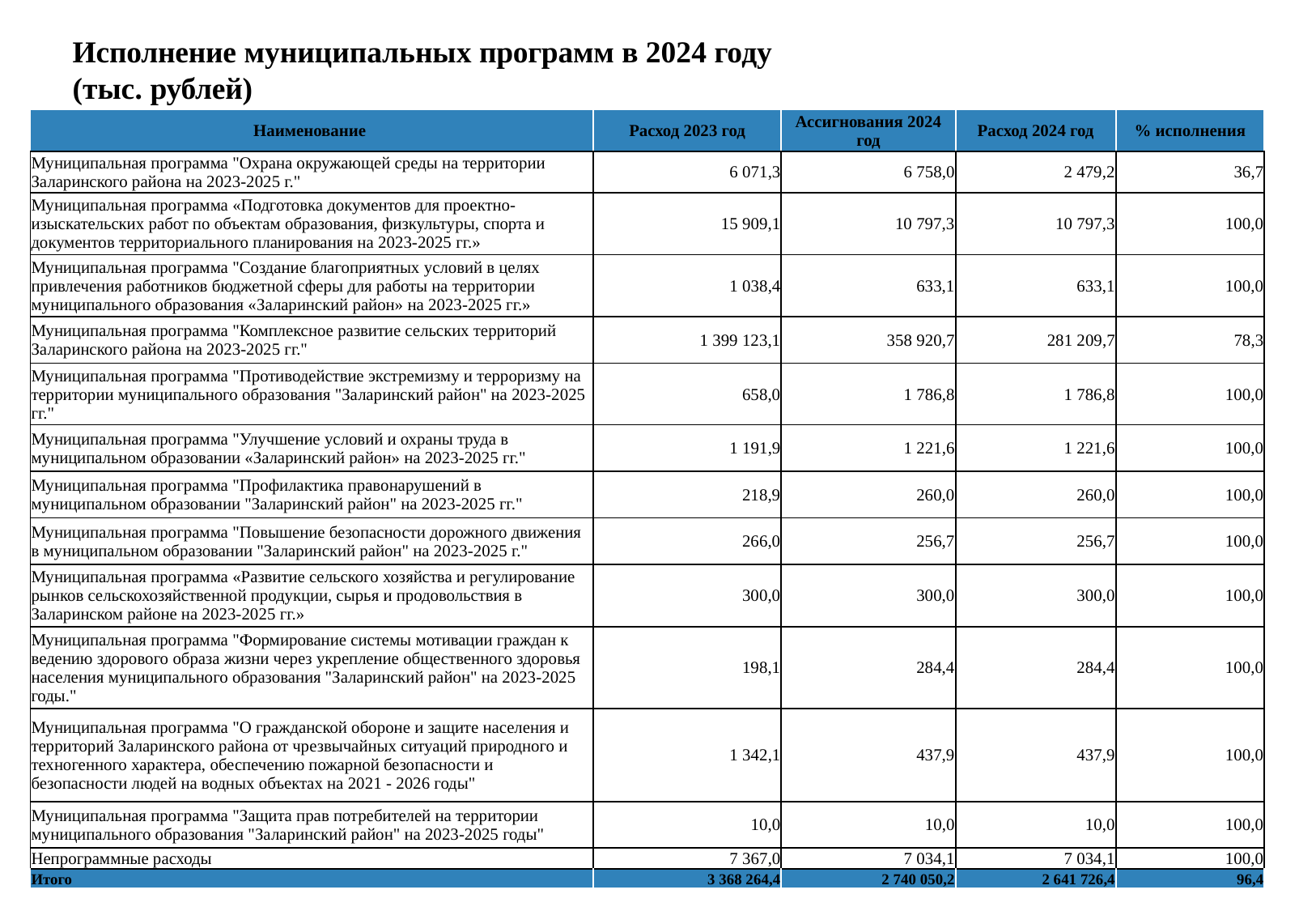

Исполнение муниципальных программ в 2024 году (тыс. рублей)
| Наименование | Расход 2023 год | Ассигнования 2024 год | Расход 2024 год | % исполнения |
| --- | --- | --- | --- | --- |
| Муниципальная программа "Охрана окружающей среды на территории Заларинского района на 2023-2025 г." | 6 071,3 | 6 758,0 | 2 479,2 | 36,7 |
| Муниципальная программа «Подготовка документов для проектно-изыскательских работ по объектам образования, физкультуры, спорта и документов территориального планирования на 2023-2025 гг.» | 15 909,1 | 10 797,3 | 10 797,3 | 100,0 |
| Муниципальная программа "Создание благоприятных условий в целях привлечения работников бюджетной сферы для работы на территории муниципального образования «Заларинский район» на 2023-2025 гг.» | 1 038,4 | 633,1 | 633,1 | 100,0 |
| Муниципальная программа "Комплексное развитие сельских территорий Заларинского района на 2023-2025 гг." | 1 399 123,1 | 358 920,7 | 281 209,7 | 78,3 |
| Муниципальная программа "Противодействие экстремизму и терроризму на территории муниципального образования "Заларинский район" на 2023-2025 гг." | 658,0 | 1 786,8 | 1 786,8 | 100,0 |
| Муниципальная программа "Улучшение условий и охраны труда в муниципальном образовании «Заларинский район» на 2023-2025 гг." | 1 191,9 | 1 221,6 | 1 221,6 | 100,0 |
| Муниципальная программа "Профилактика правонарушений в муниципальном образовании "Заларинский район" на 2023-2025 гг." | 218,9 | 260,0 | 260,0 | 100,0 |
| Муниципальная программа "Повышение безопасности дорожного движения в муниципальном образовании "Заларинский район" на 2023-2025 г." | 266,0 | 256,7 | 256,7 | 100,0 |
| Муниципальная программа «Развитие сельского хозяйства и регулирование рынков сельскохозяйственной продукции, сырья и продовольствия в Заларинском районе на 2023-2025 гг.» | 300,0 | 300,0 | 300,0 | 100,0 |
| Муниципальная программа "Формирование системы мотивации граждан к ведению здорового образа жизни через укрепление общественного здоровья населения муниципального образования "Заларинский район" на 2023-2025 годы." | 198,1 | 284,4 | 284,4 | 100,0 |
| Муниципальная программа "О гражданской обороне и защите населения и территорий Заларинского района от чрезвычайных ситуаций природного и техногенного характера, обеспечению пожарной безопасности и безопасности людей на водных объектах на 2021 - 2026 годы" | 1 342,1 | 437,9 | 437,9 | 100,0 |
| Муниципальная программа "Защита прав потребителей на территории муниципального образования "Заларинский район" на 2023-2025 годы" | 10,0 | 10,0 | 10,0 | 100,0 |
| Непрограммные расходы | 7 367,0 | 7 034,1 | 7 034,1 | 100,0 |
| Итого | 3 368 264,4 | 2 740 050,2 | 2 641 726,4 | 96,4 |